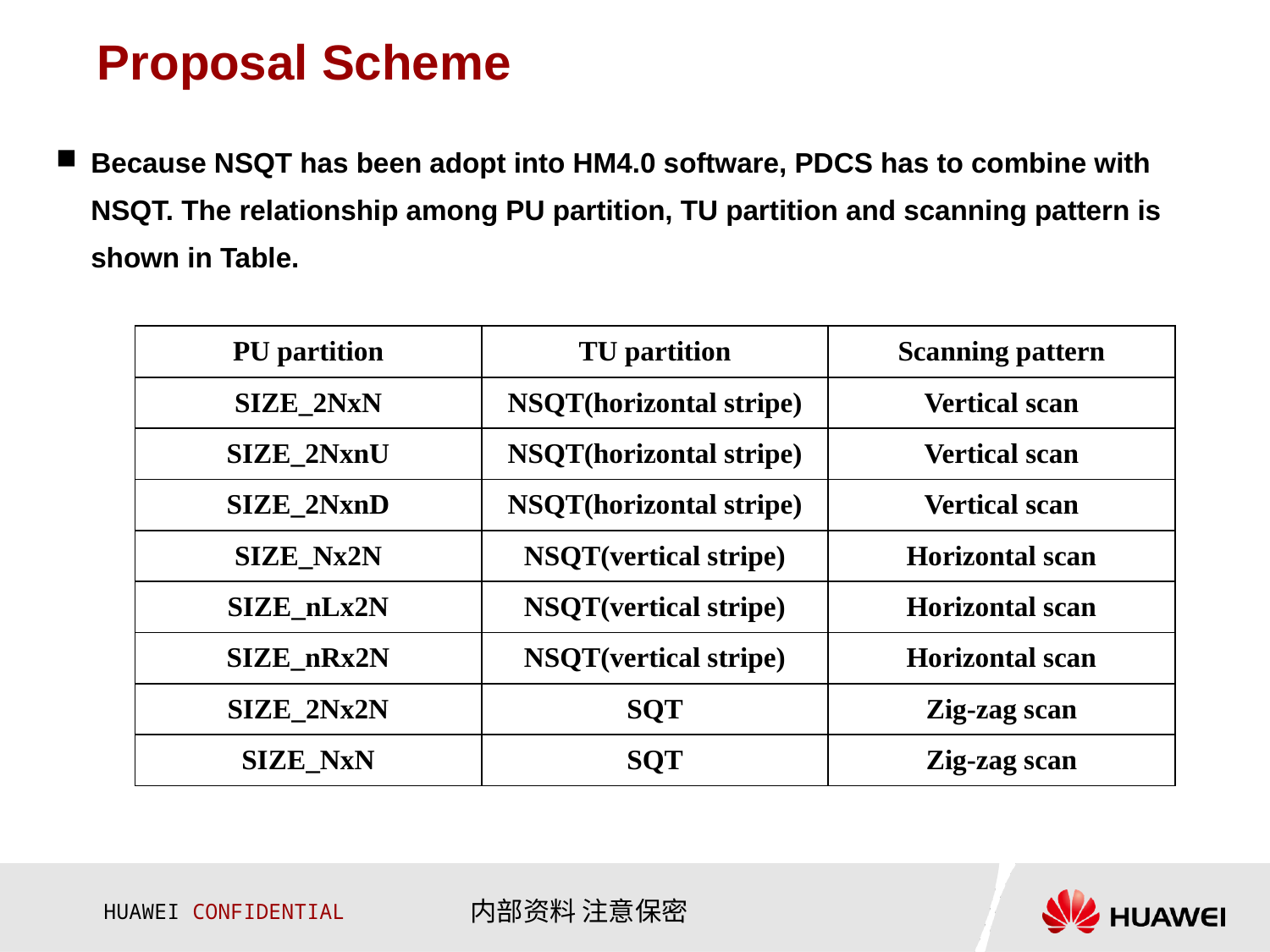

# Proposal Scheme
Because NSQT has been adopt into HM4.0 software, PDCS has to combine with NSQT. The relationship among PU partition, TU partition and scanning pattern is shown in Table.
| PU partition | TU partition | Scanning pattern |
| --- | --- | --- |
| SIZE\_2NxN | NSQT(horizontal stripe) | Vertical scan |
| SIZE\_2NxnU | NSQT(horizontal stripe) | Vertical scan |
| SIZE\_2NxnD | NSQT(horizontal stripe) | Vertical scan |
| SIZE\_Nx2N | NSQT(vertical stripe) | Horizontal scan |
| SIZE\_nLx2N | NSQT(vertical stripe) | Horizontal scan |
| SIZE\_nRx2N | NSQT(vertical stripe) | Horizontal scan |
| SIZE\_2Nx2N | SQT | Zig-zag scan |
| SIZE\_NxN | SQT | Zig-zag scan |